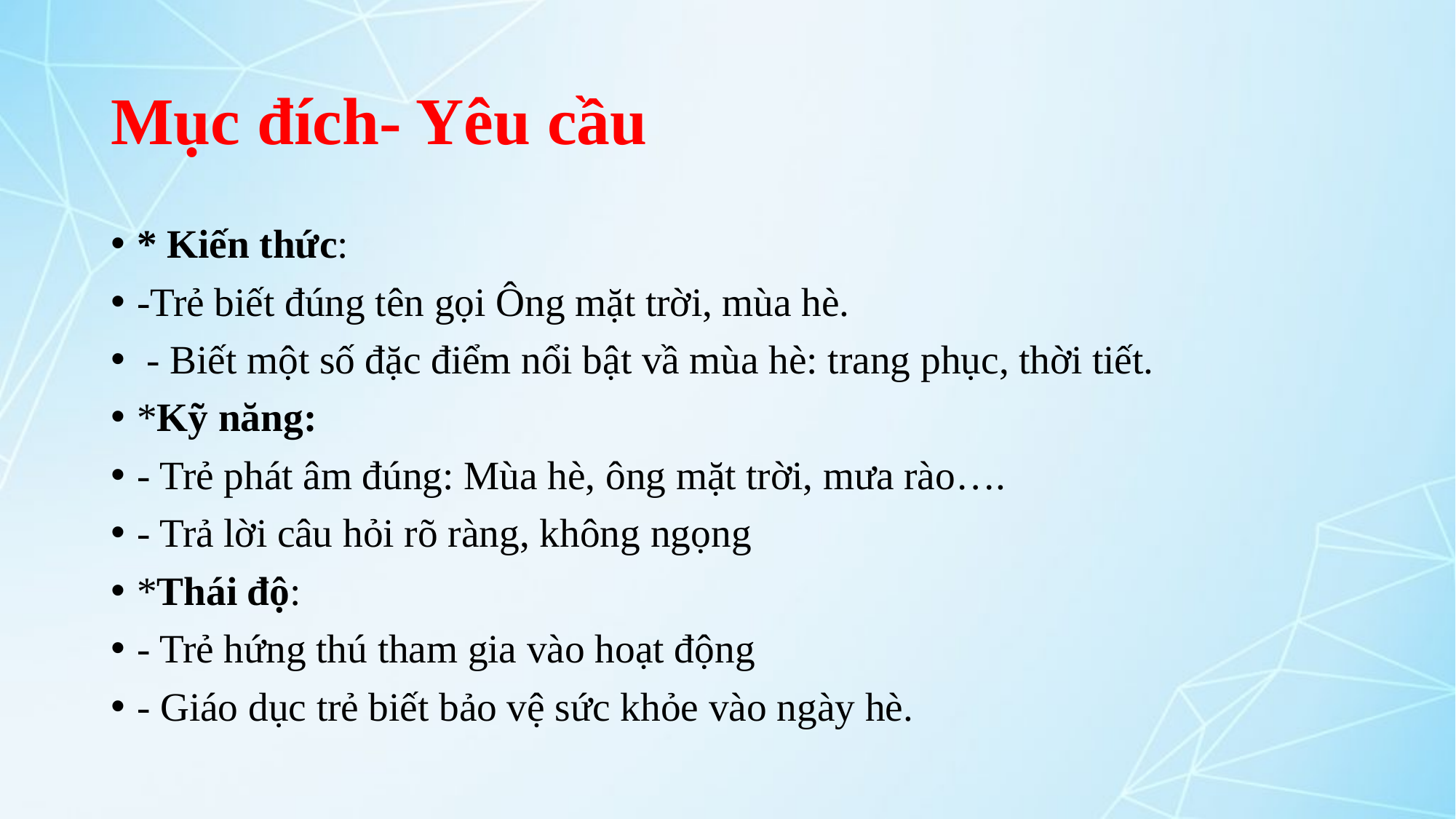

# Mục đích- Yêu cầu
* Kiến thức:
-Trẻ biết đúng tên gọi Ông mặt trời, mùa hè.
 - Biết một số đặc điểm nổi bật vầ mùa hè: trang phục, thời tiết.
*Kỹ năng:
- Trẻ phát âm đúng: Mùa hè, ông mặt trời, mưa rào….
- Trả lời câu hỏi rõ ràng, không ngọng
*Thái độ:
- Trẻ hứng thú tham gia vào hoạt động
- Giáo dục trẻ biết bảo vệ sức khỏe vào ngày hè.